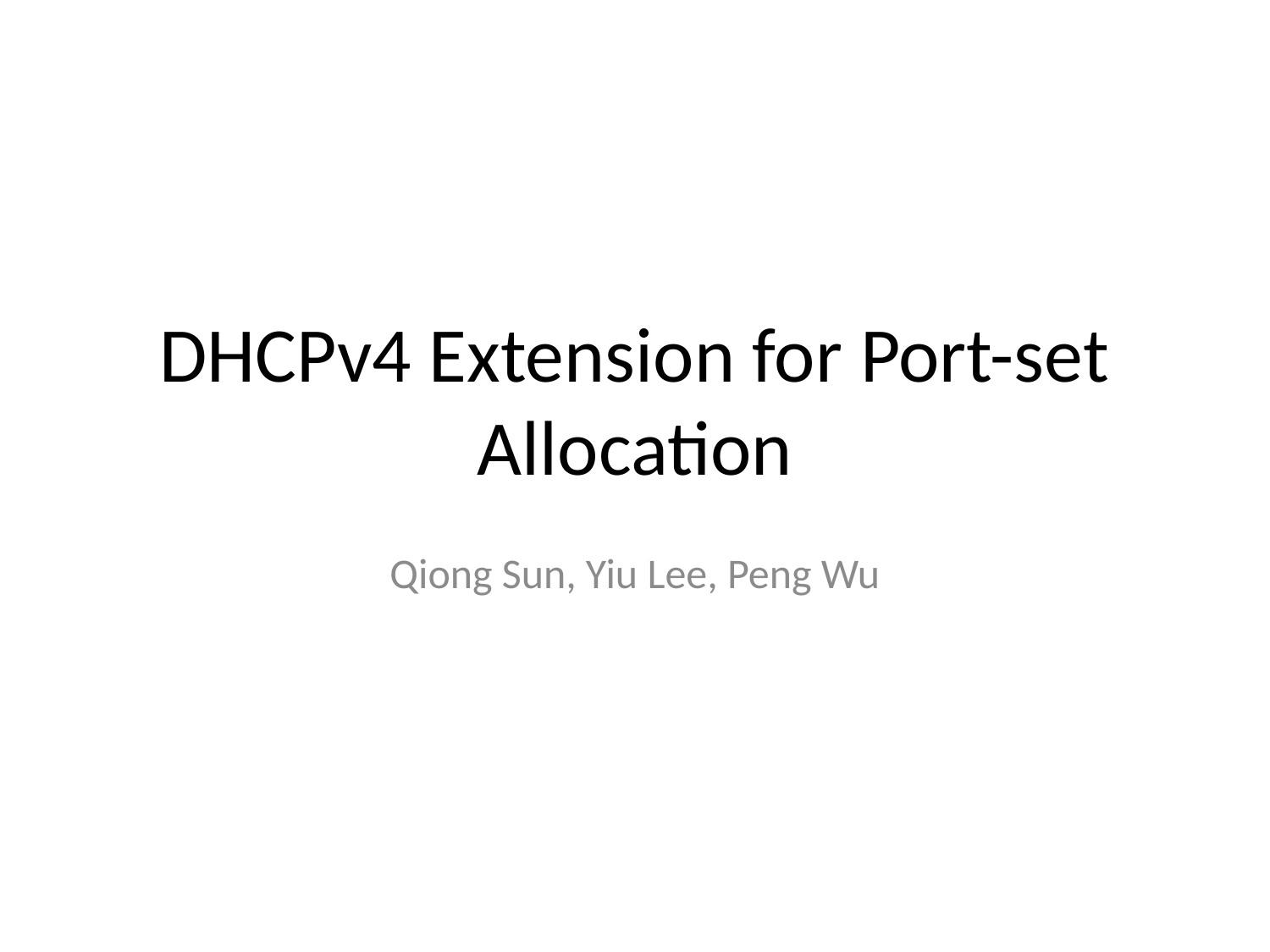

# DHCPv4 Extension for Port-set Allocation
Qiong Sun, Yiu Lee, Peng Wu